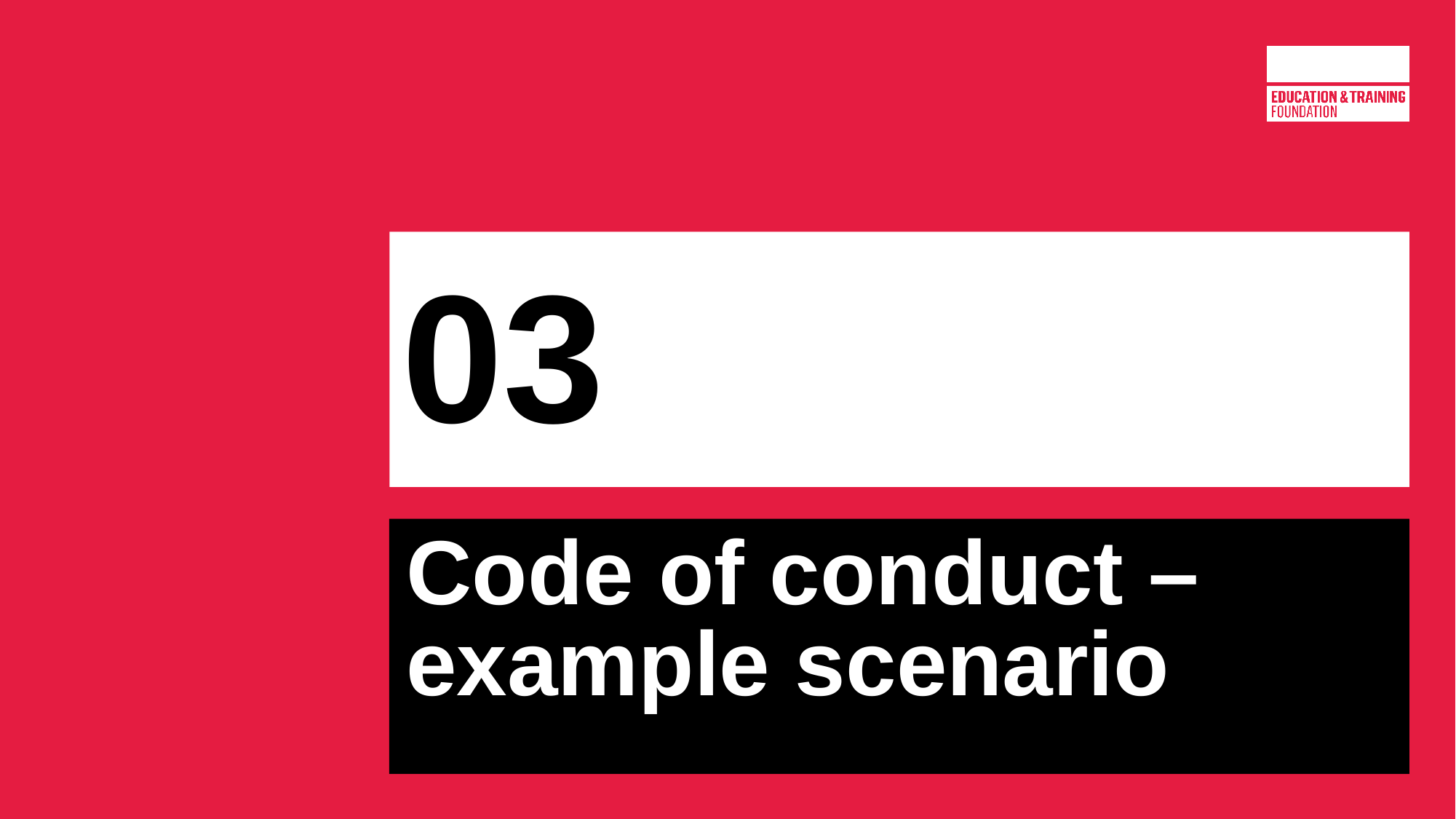

# 03
Code of conduct –  example scenario